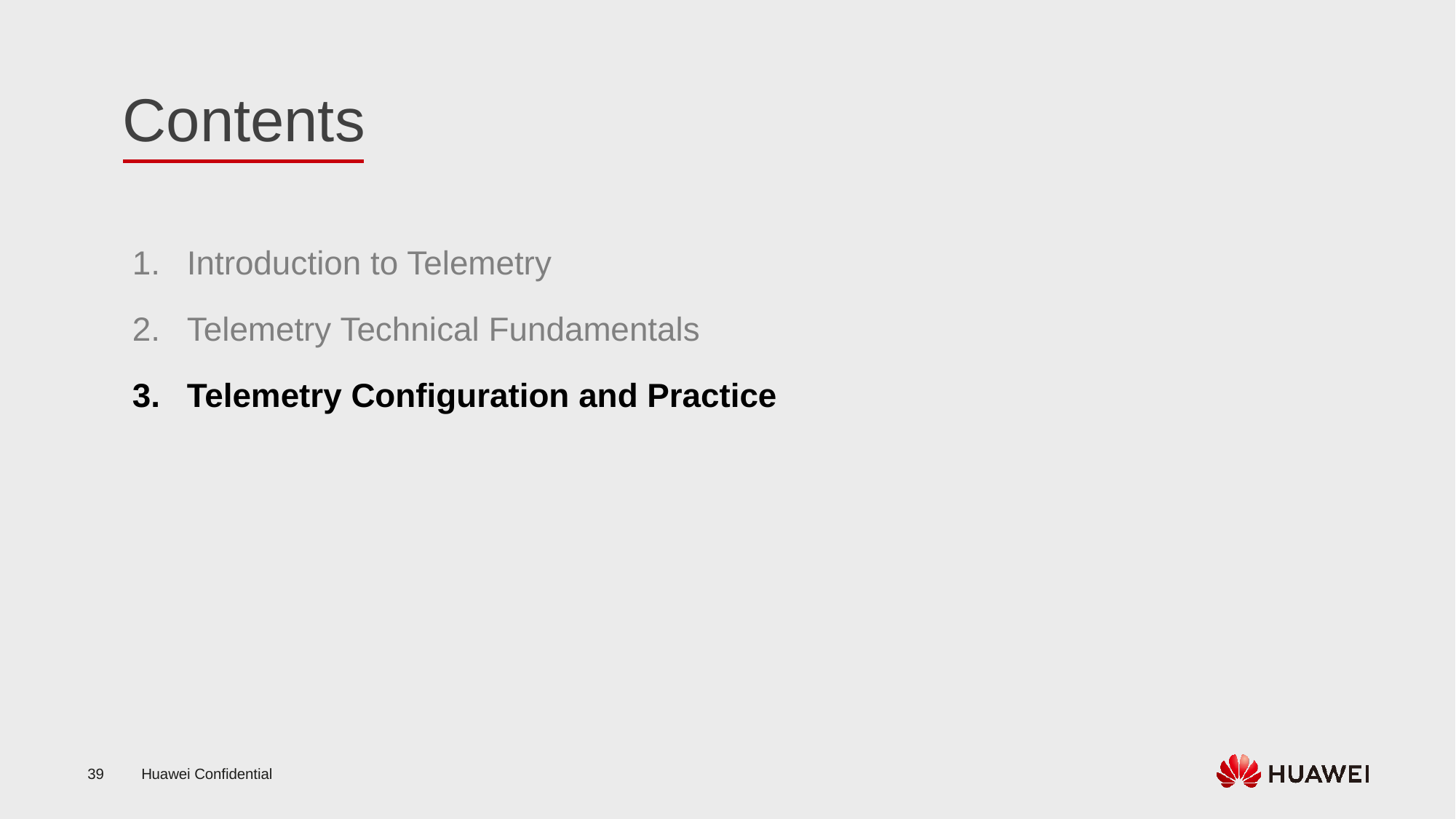

Introduction to Telemetry
Telemetry Technical Fundamentals
Telemetry Configuration and Practice